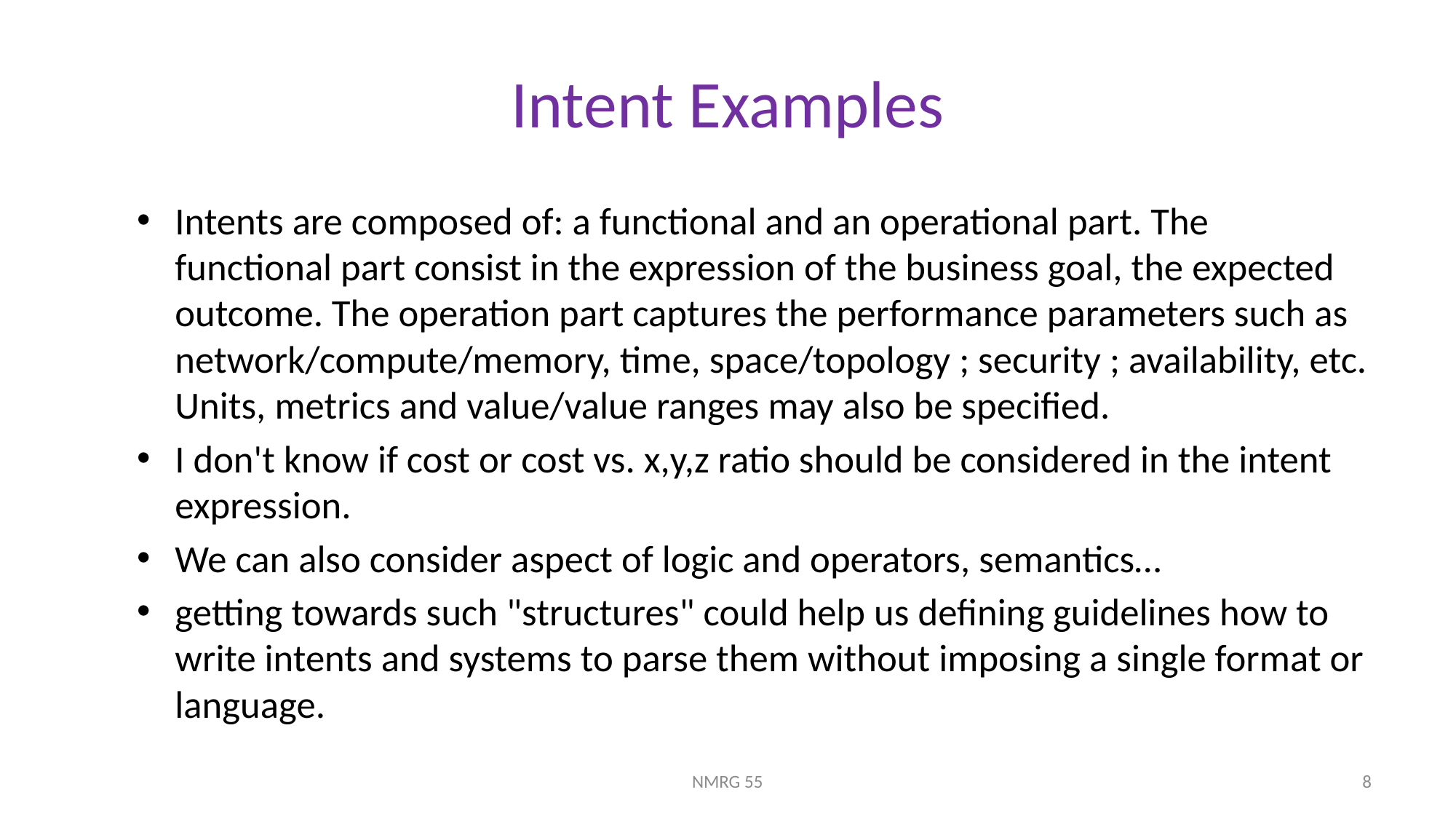

# Intent Examples
Intents are composed of: a functional and an operational part. The functional part consist in the expression of the business goal, the expected outcome. The operation part captures the performance parameters such as network/compute/memory, time, space/topology ; security ; availability, etc. Units, metrics and value/value ranges may also be specified.
I don't know if cost or cost vs. x,y,z ratio should be considered in the intent expression.
We can also consider aspect of logic and operators, semantics…
getting towards such "structures" could help us defining guidelines how to write intents and systems to parse them without imposing a single format or language.
NMRG 55
8